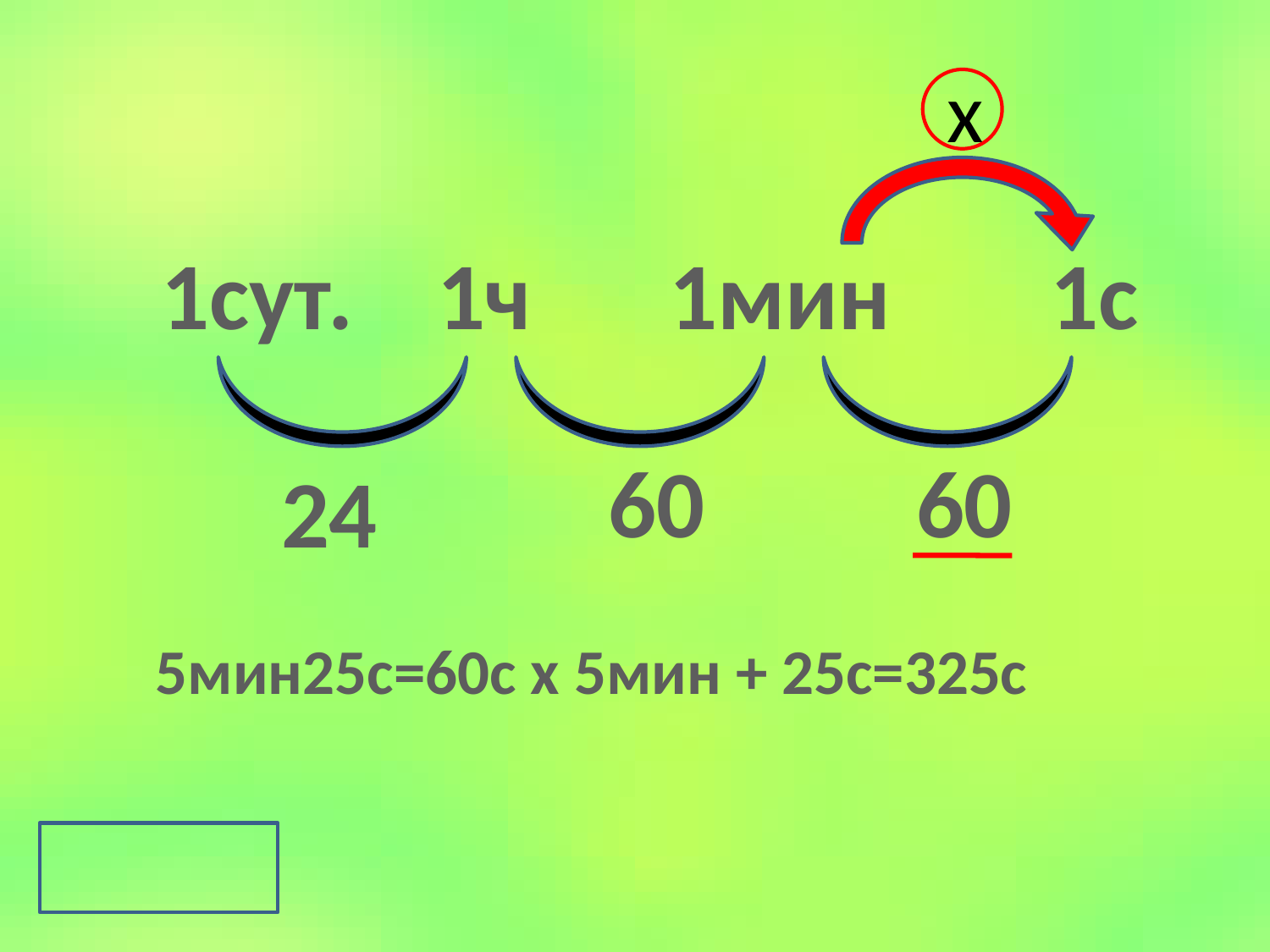

х

1сут.	 1ч		1мин		1с

60
60
24
5мин25с=60с х 5мин + 25с=325с